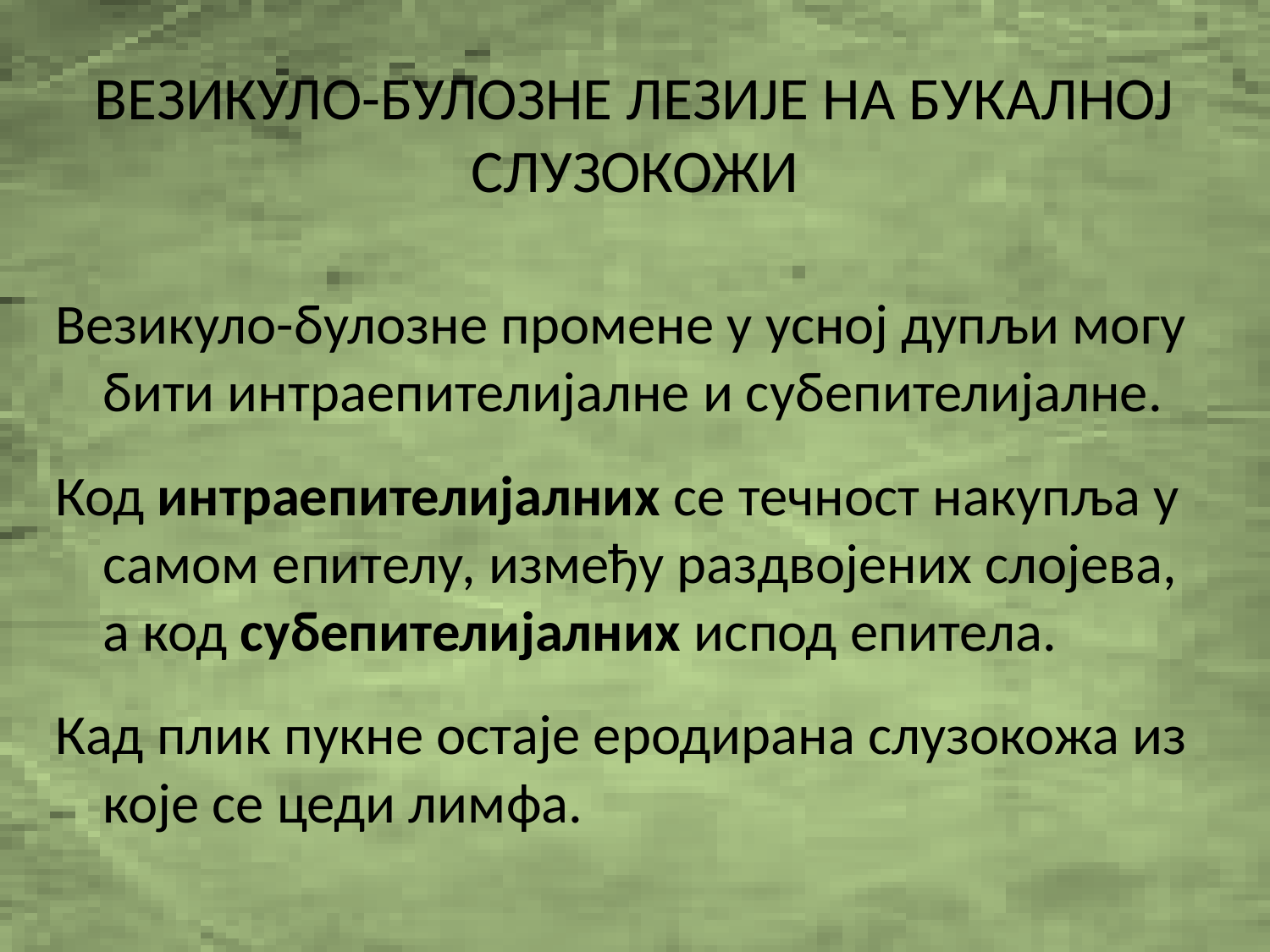

# ВЕЗИКУЛО-БУЛОЗНЕ ЛЕЗИЈЕ НА БУКАЛНОЈ СЛУЗОКОЖИ
Везикуло-булозне промене у усној дупљи могу бити интраепителијалне и субепителијалне.

Код интраепителијалних се течност накупља у самом епителу, између раздвојених слојева, а код субепителијалних испод епитела.

Кад плик пукне остаје еродирана слузокожа из које се цеди лимфа.